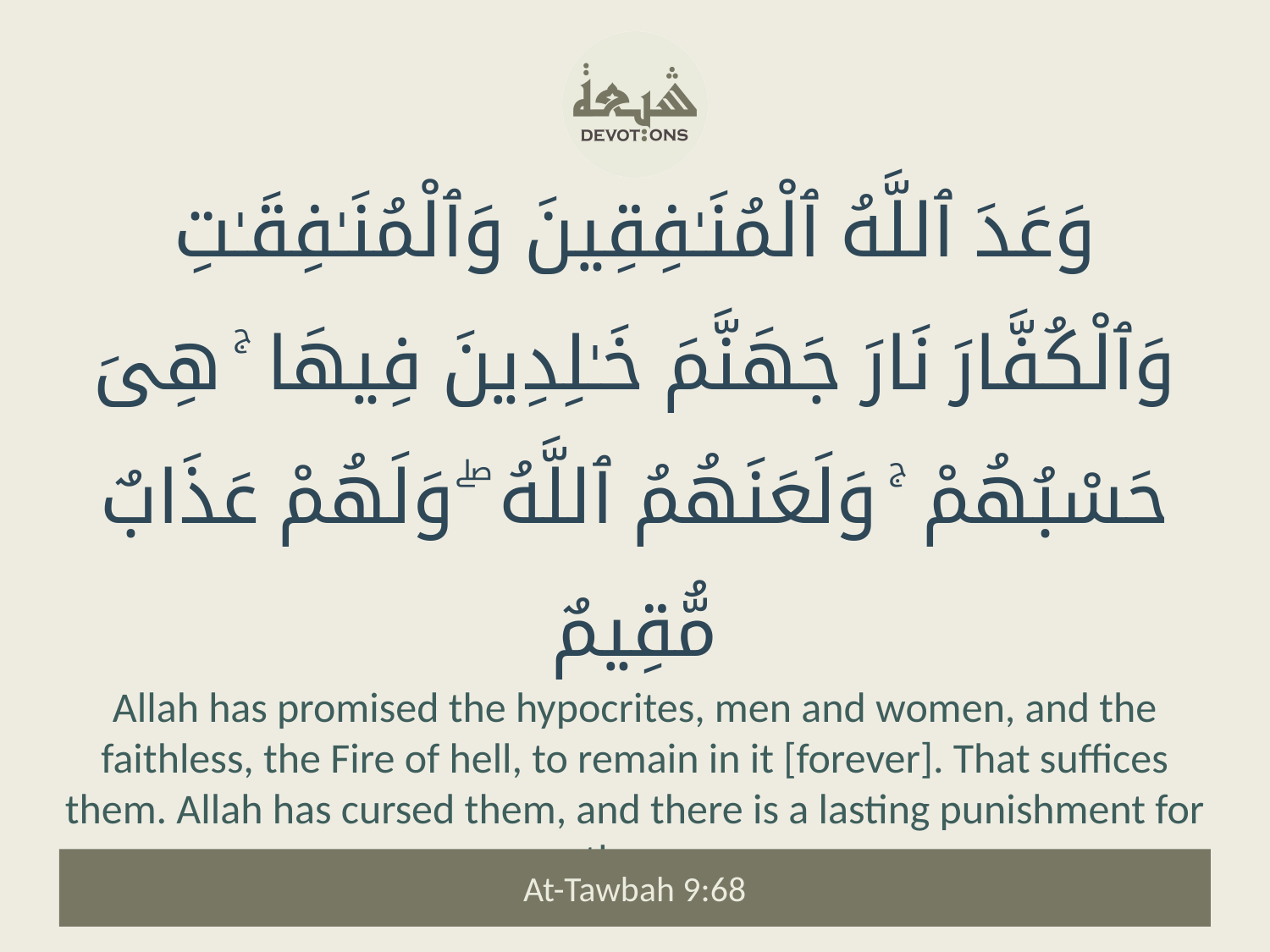

وَعَدَ ٱللَّهُ ٱلْمُنَـٰفِقِينَ وَٱلْمُنَـٰفِقَـٰتِ وَٱلْكُفَّارَ نَارَ جَهَنَّمَ خَـٰلِدِينَ فِيهَا ۚ هِىَ حَسْبُهُمْ ۚ وَلَعَنَهُمُ ٱللَّهُ ۖ وَلَهُمْ عَذَابٌ مُّقِيمٌ
Allah has promised the hypocrites, men and women, and the faithless, the Fire of hell, to remain in it [forever]. That suffices them. Allah has cursed them, and there is a lasting punishment for them.
At-Tawbah 9:68